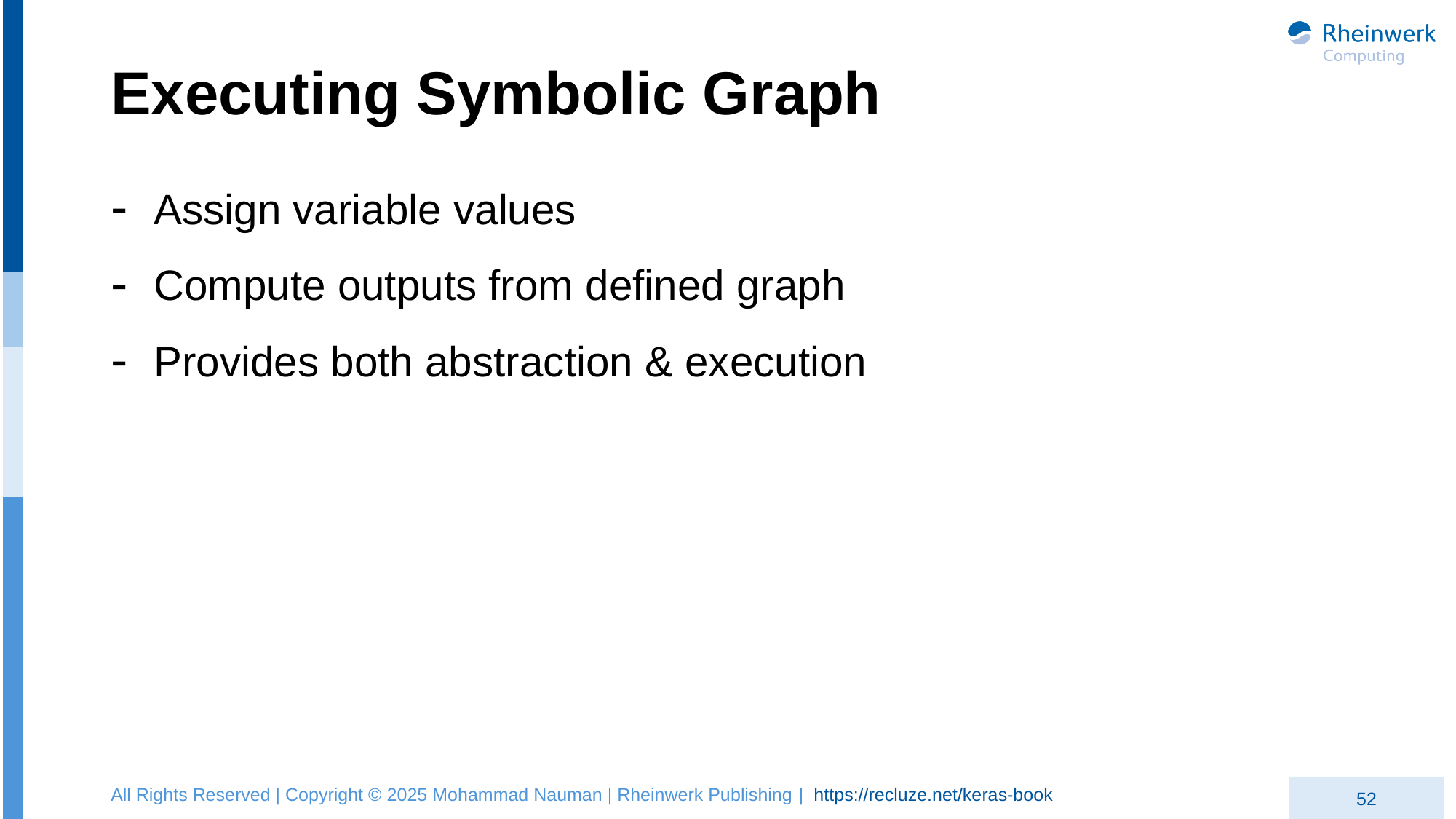

# Executing Symbolic Graph
Assign variable values
Compute outputs from defined graph
Provides both abstraction & execution